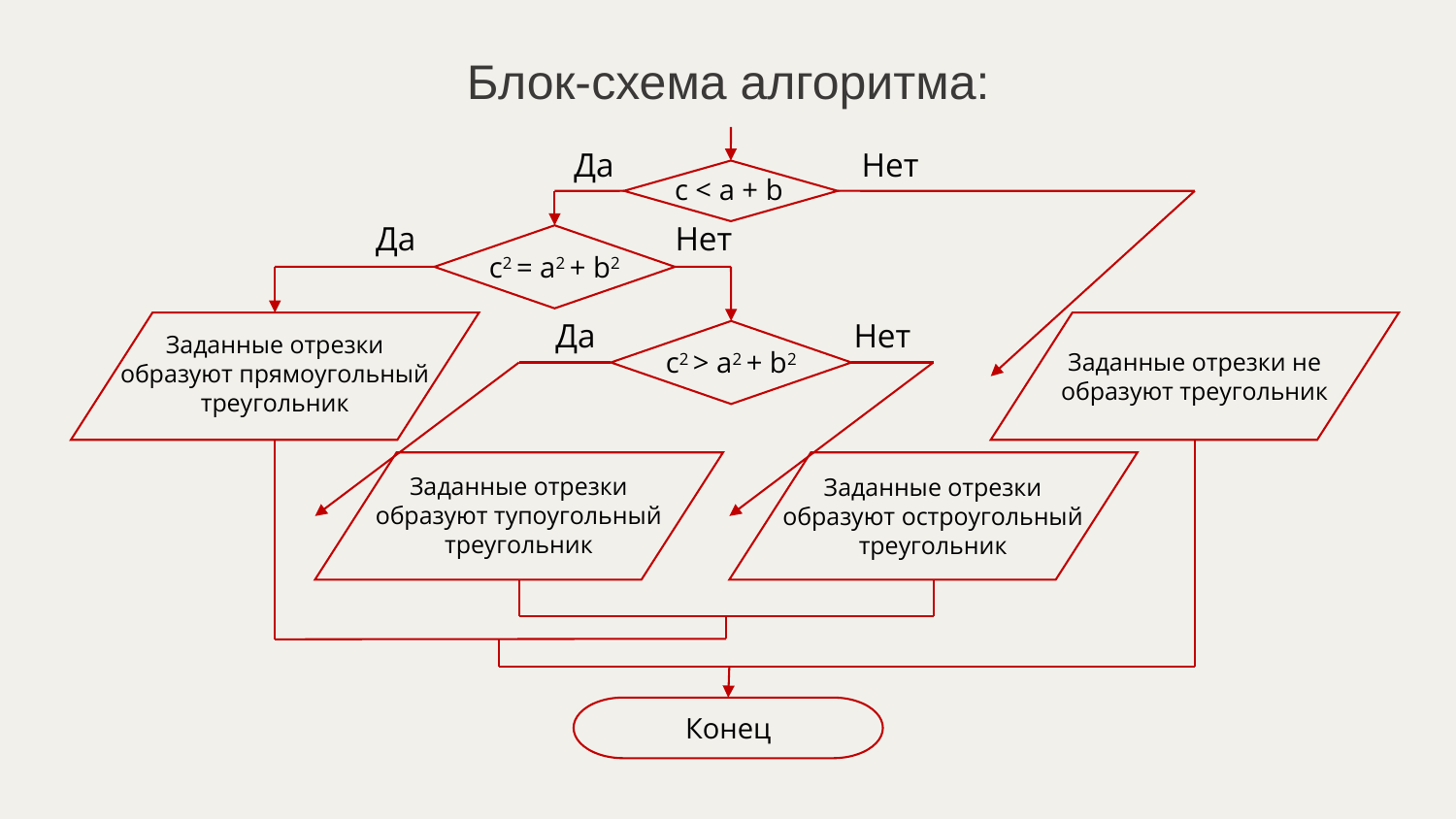

Блок-схема алгоритма:
Нет
Да

c < a + b
Да
Нет

c2 = a2 + b2
Нет
Да

Заданные отрезки образуют прямоугольный треугольник
c2 > a2 + b2
Заданные отрезки не образуют треугольник

Заданные отрезки образуют тупоугольный треугольник
Заданные отрезки образуют остроугольный треугольник
Конец